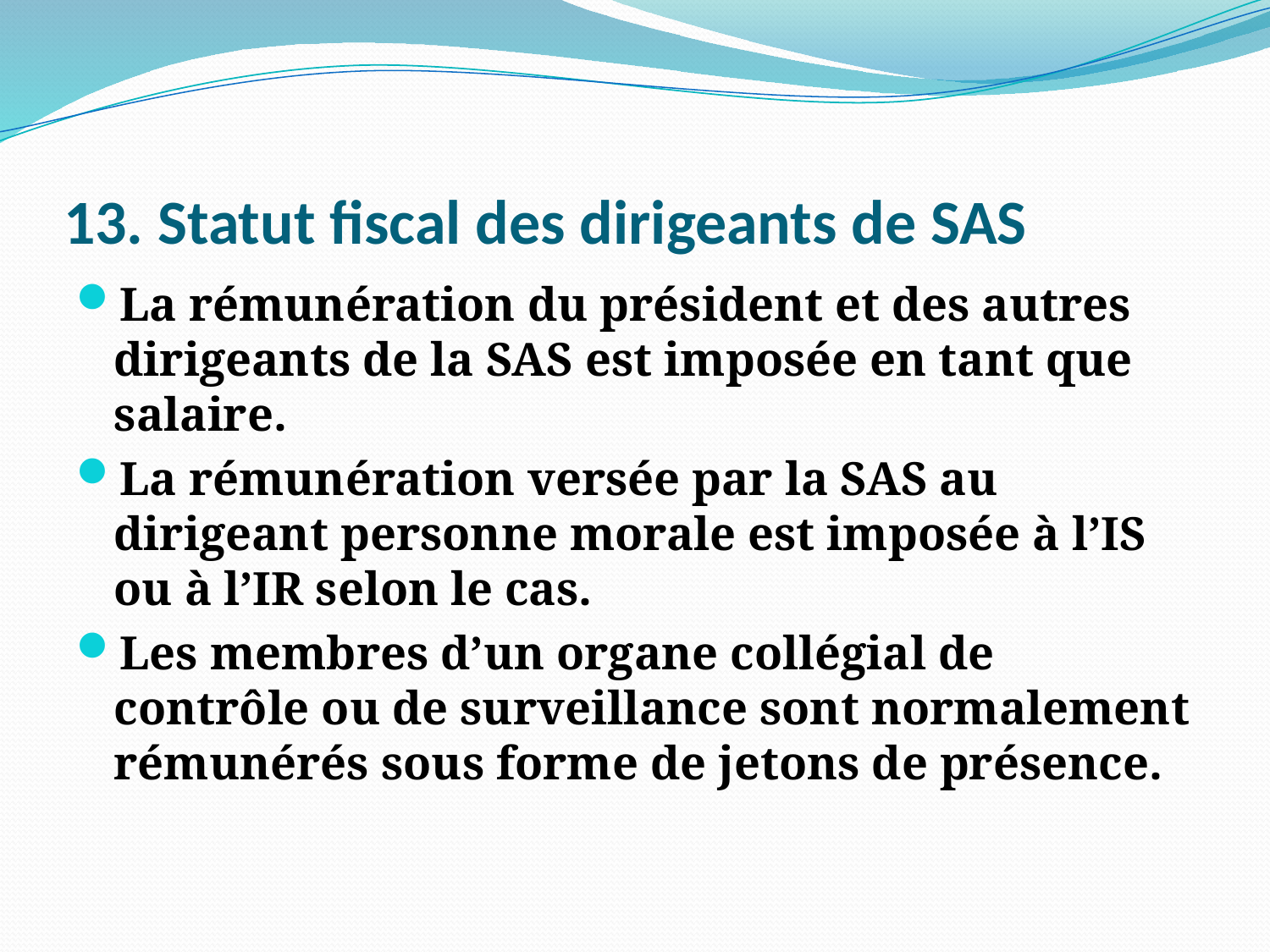

# 13. Statut fiscal des dirigeants de SAS
La rémunération du président et des autres dirigeants de la SAS est imposée en tant que salaire.
La rémunération versée par la SAS au dirigeant personne morale est imposée à l’IS ou à l’IR selon le cas.
Les membres d’un organe collégial de contrôle ou de surveillance sont normalement rémunérés sous forme de jetons de présence.